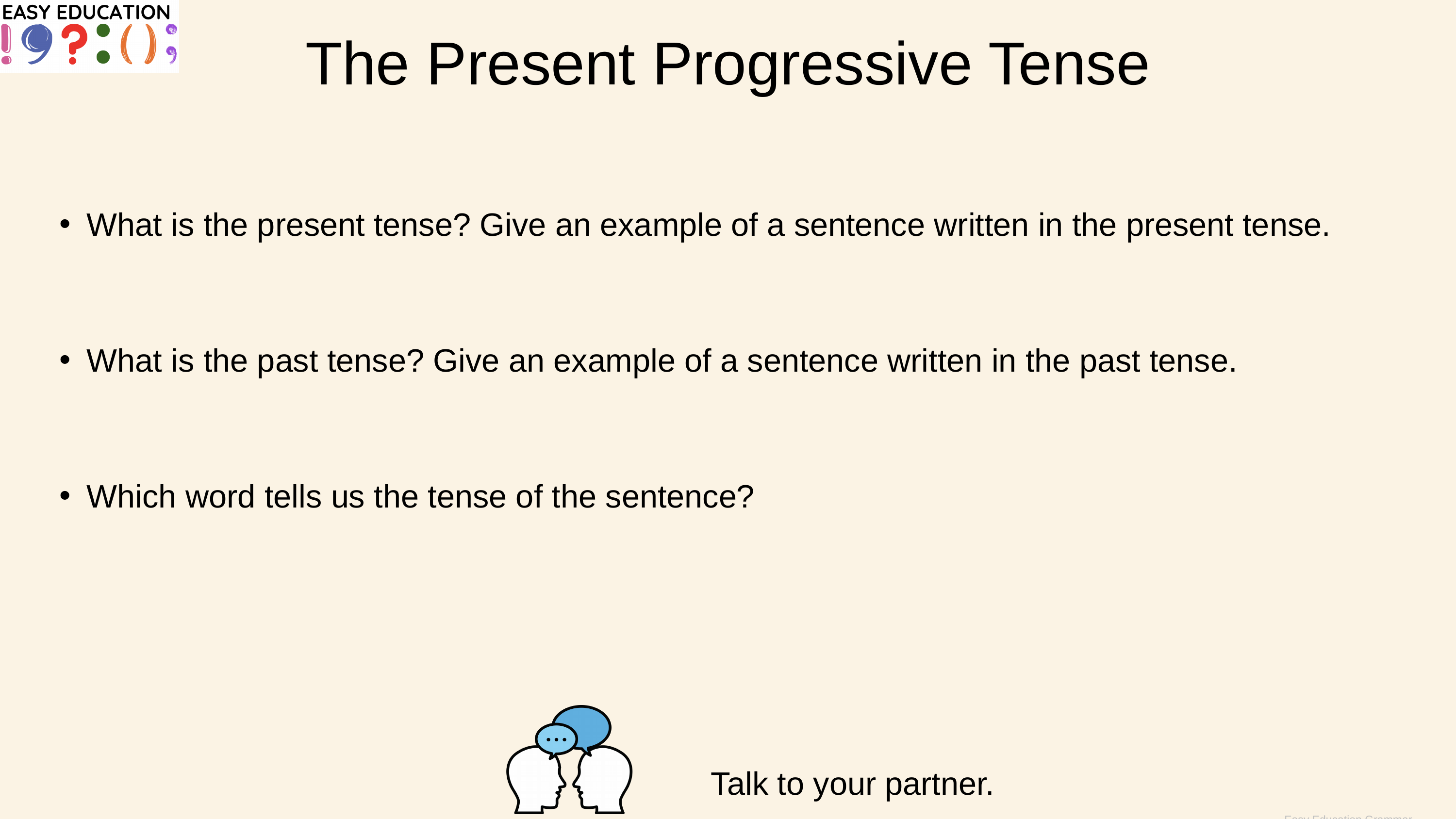

The Present Progressive Tense
What is the present tense? Give an example of a sentence written in the present tense.

What is the past tense? Give an example of a sentence written in the past tense.

Which word tells us the tense of the sentence?

Talk to your partner.